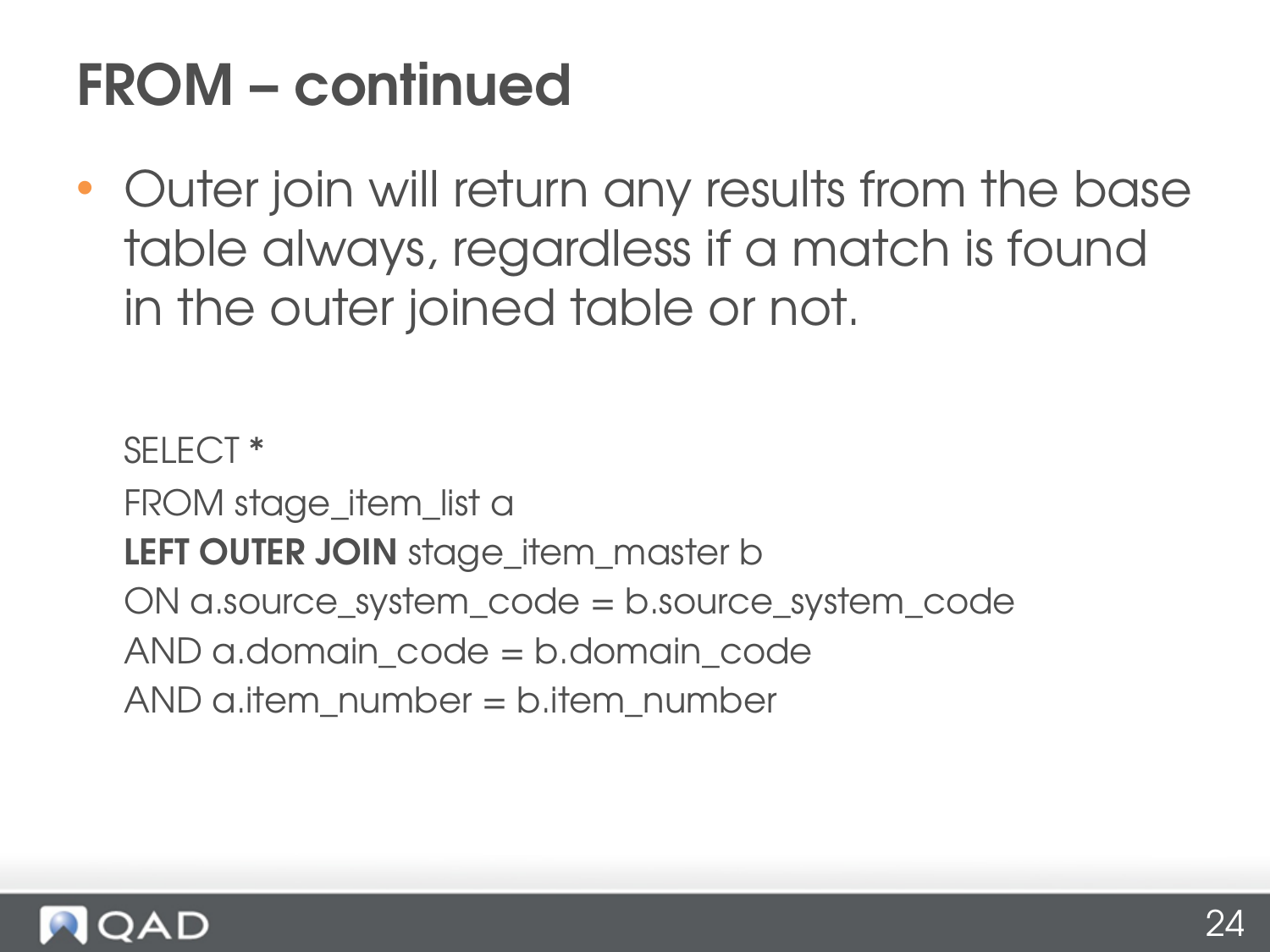

# FROM – continued
Outer join will return any results from the base table always, regardless if a match is found in the outer joined table or not.

	SELECT *
	FROM stage_item_list a
	LEFT OUTER JOIN stage_item_master b
	ON a.source_system_code = b.source_system_code
	AND a.domain_code = b.domain_code
	AND a.item_number = b.item_number
24